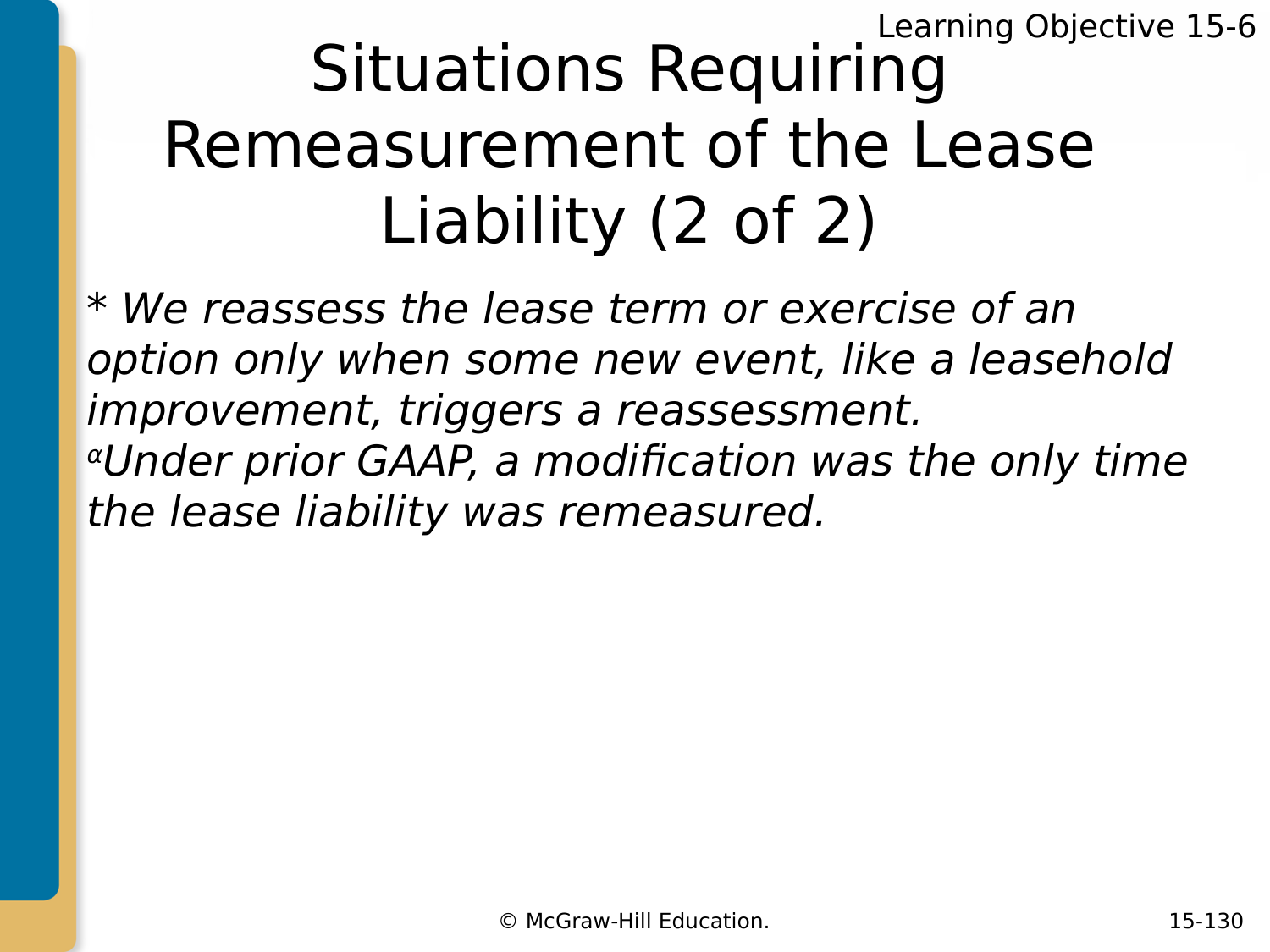

Learning Objective 15-6
# Situations Requiring Remeasurement of the Lease Liability (2 of 2)
* We reassess the lease term or exercise of an option only when some new event, like a leasehold improvement, triggers a reassessment.
αUnder prior GAAP, a modification was the only time the lease liability was remeasured.